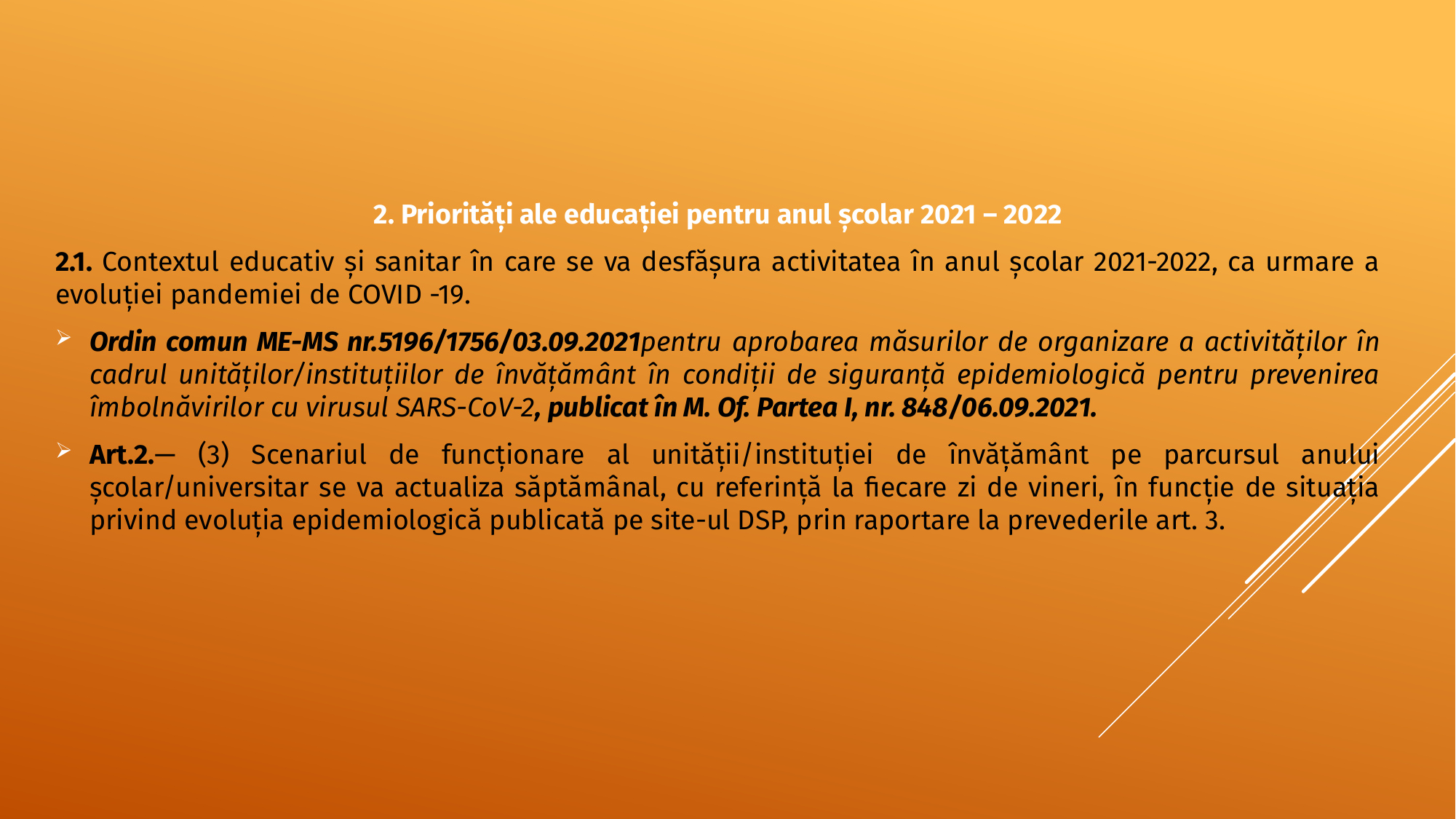

2. Priorităţi ale educaţiei pentru anul şcolar 2021 – 2022
2.1. Contextul educativ și sanitar în care se va desfășura activitatea în anul școlar 2021-2022, ca urmare a evoluției pandemiei de COVID -19.
Ordin comun ME-MS nr.5196/1756/03.09.2021pentru aprobarea măsurilor de organizare a activităților în cadrul unităților/instituțiilor de învățământ în condiții de siguranță epidemiologică pentru prevenirea îmbolnăvirilor cu virusul SARS-CoV-2, publicat în M. Of. Partea I, nr. 848/06.09.2021.
Art.2.— (3) Scenariul de funcționare al unității/instituției de învățământ pe parcursul anului școlar/universitar se va actualiza săptămânal, cu referință la fiecare zi de vineri, în funcție de situația privind evoluția epidemiologică publicată pe site-ul DSP, prin raportare la prevederile art. 3.